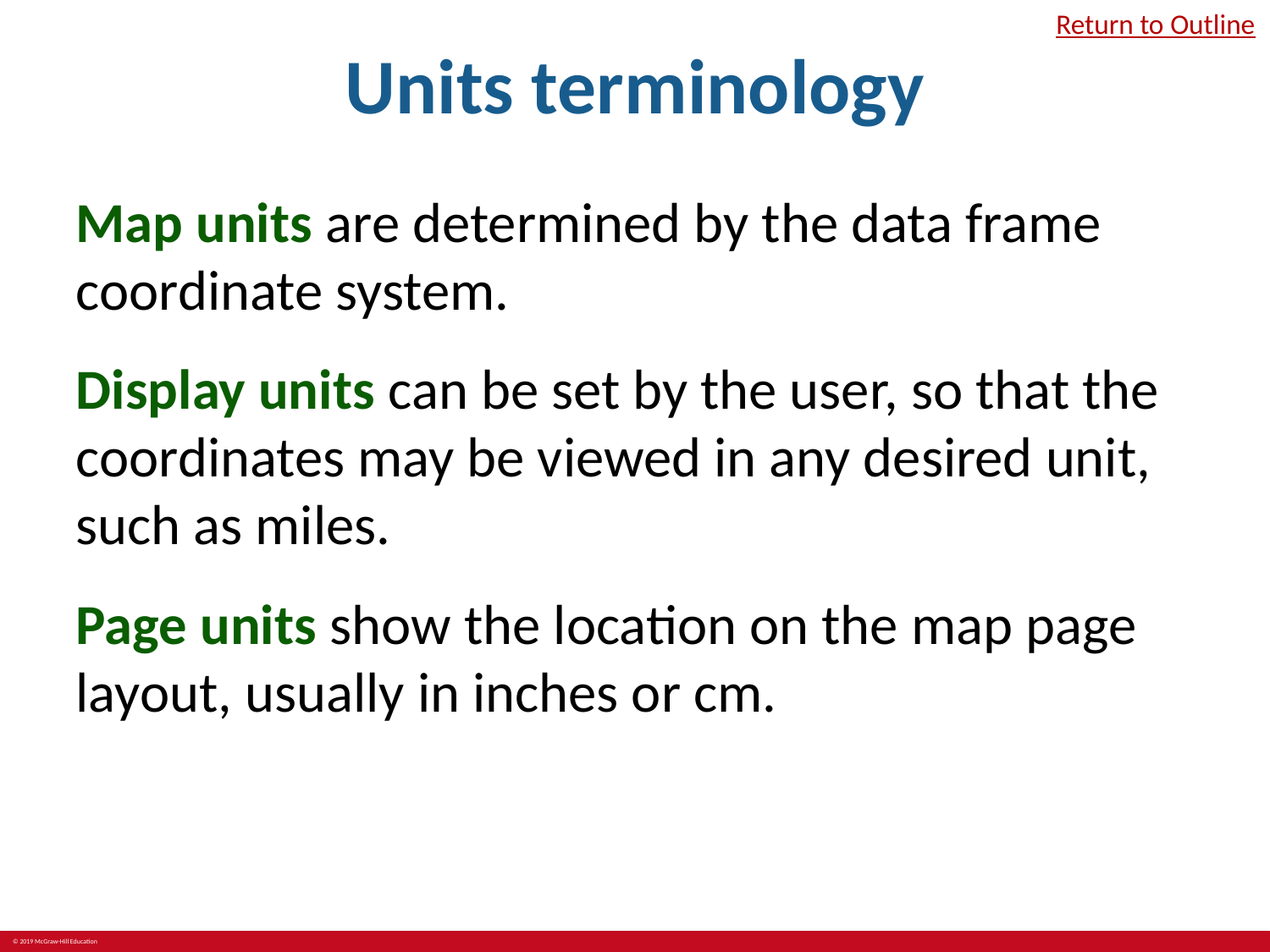

# Units terminology
Return to Outline
Map units are determined by the data frame coordinate system.
Display units can be set by the user, so that the coordinates may be viewed in any desired unit, such as miles.
Page units show the location on the map page layout, usually in inches or cm.